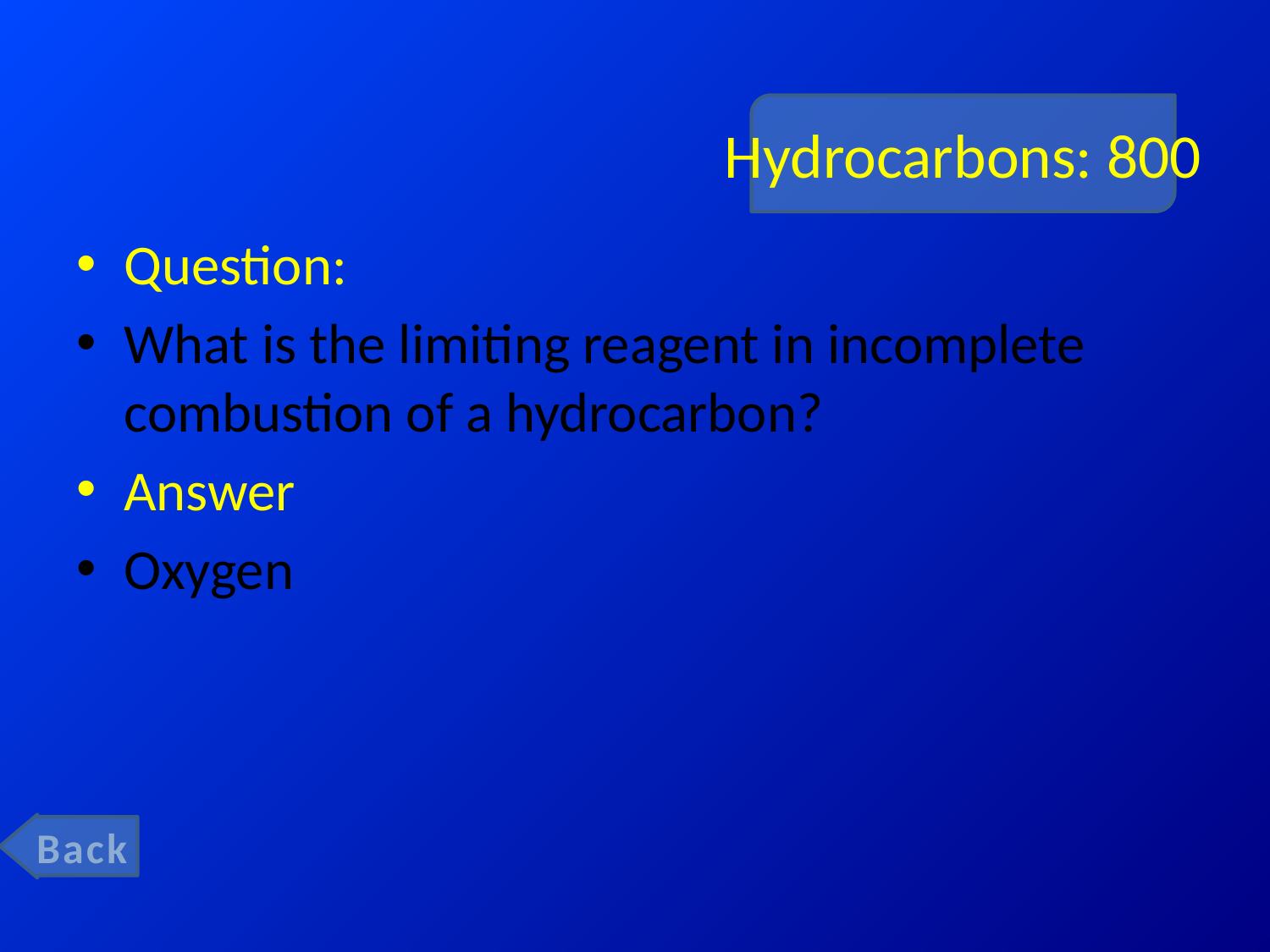

# Hydrocarbons: 800

Question:
What is the limiting reagent in incomplete combustion of a hydrocarbon?
Answer
Oxygen

Back